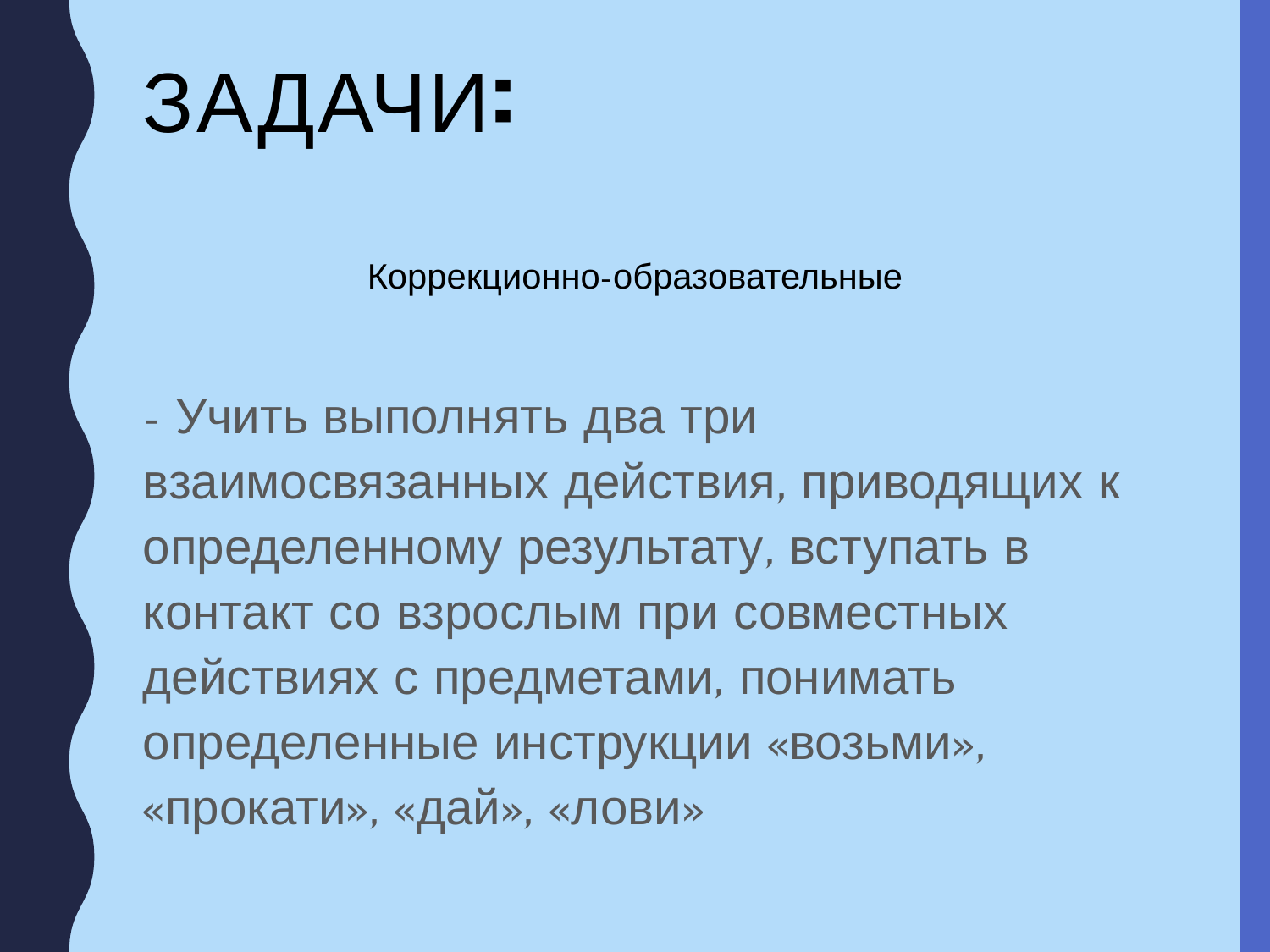

# Задачи:
Коррекционно-образовательные

- Учить выполнять два три взаимосвязанных действия, приводящих к определенному результату, вступать в контакт со взрослым при совместных действиях с предметами, понимать определенные инструкции «возьми», «прокати», «дай», «лови»